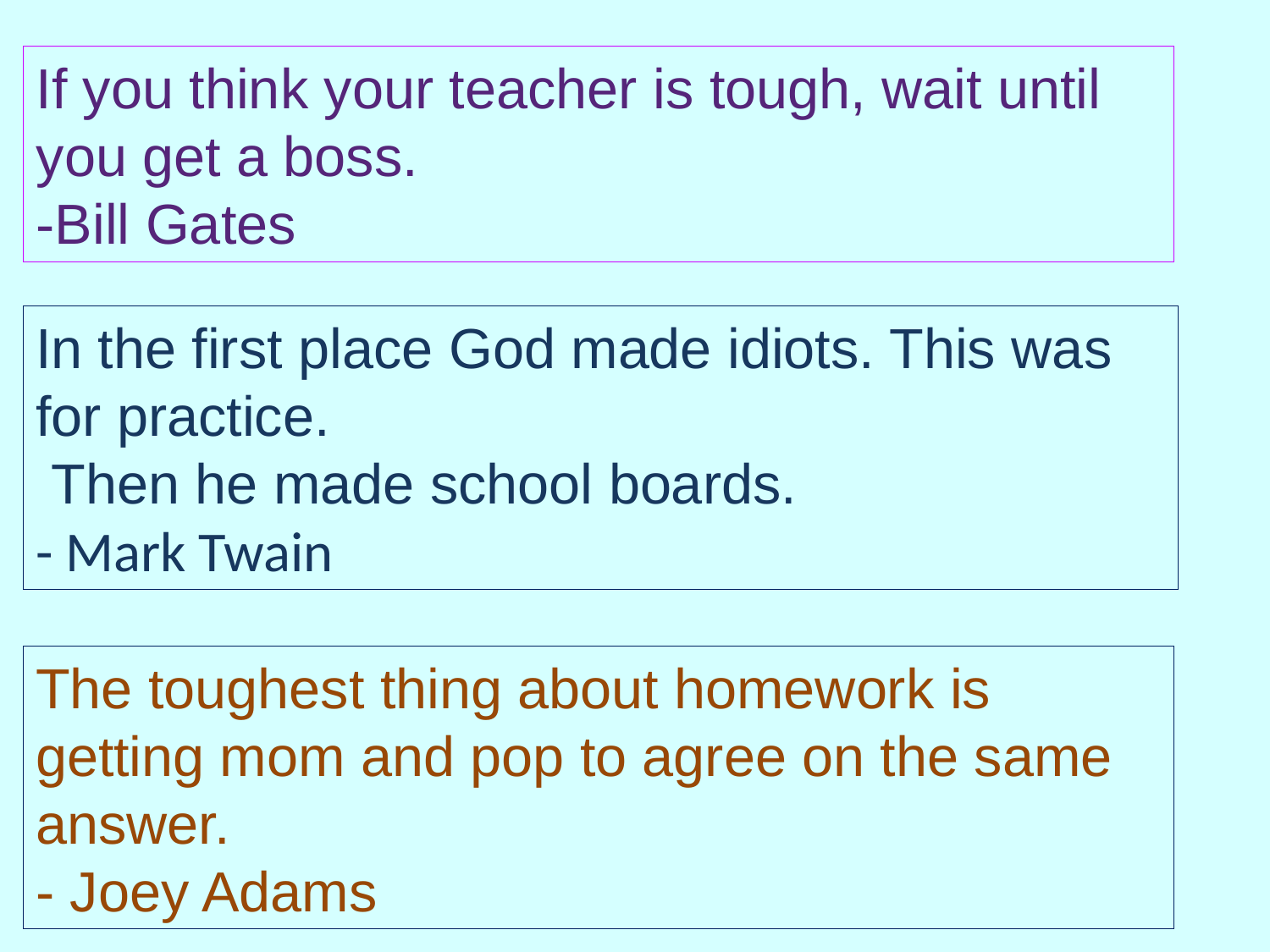

If you think your teacher is tough, wait until you get a boss.
-Bill Gates
In the first place God made idiots. This was for practice.
 Then he made school boards.
- Mark Twain
The toughest thing about homework is getting mom and pop to agree on the same answer.
- Joey Adams